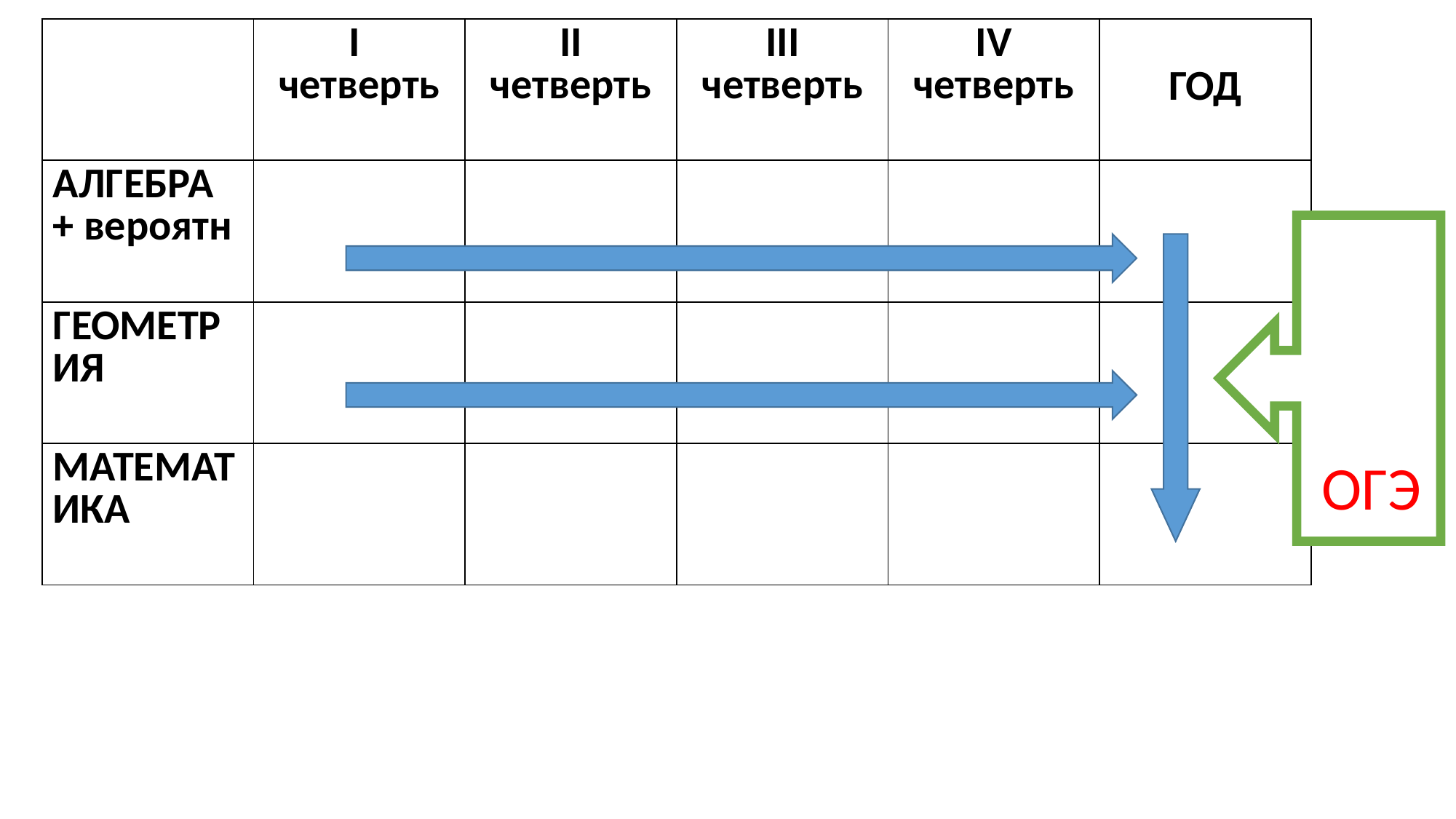

|  | I четверть | II четверть | III четверть | IV четверть | ГОД |
| --- | --- | --- | --- | --- | --- |
| АЛГЕБРА + вероятн |  |  |  |  |  |
| ГЕОМЕТРИЯ |  |  |  |  |  |
| МАТЕМАТИКА |  |  |  |  |  |

ОГЭ